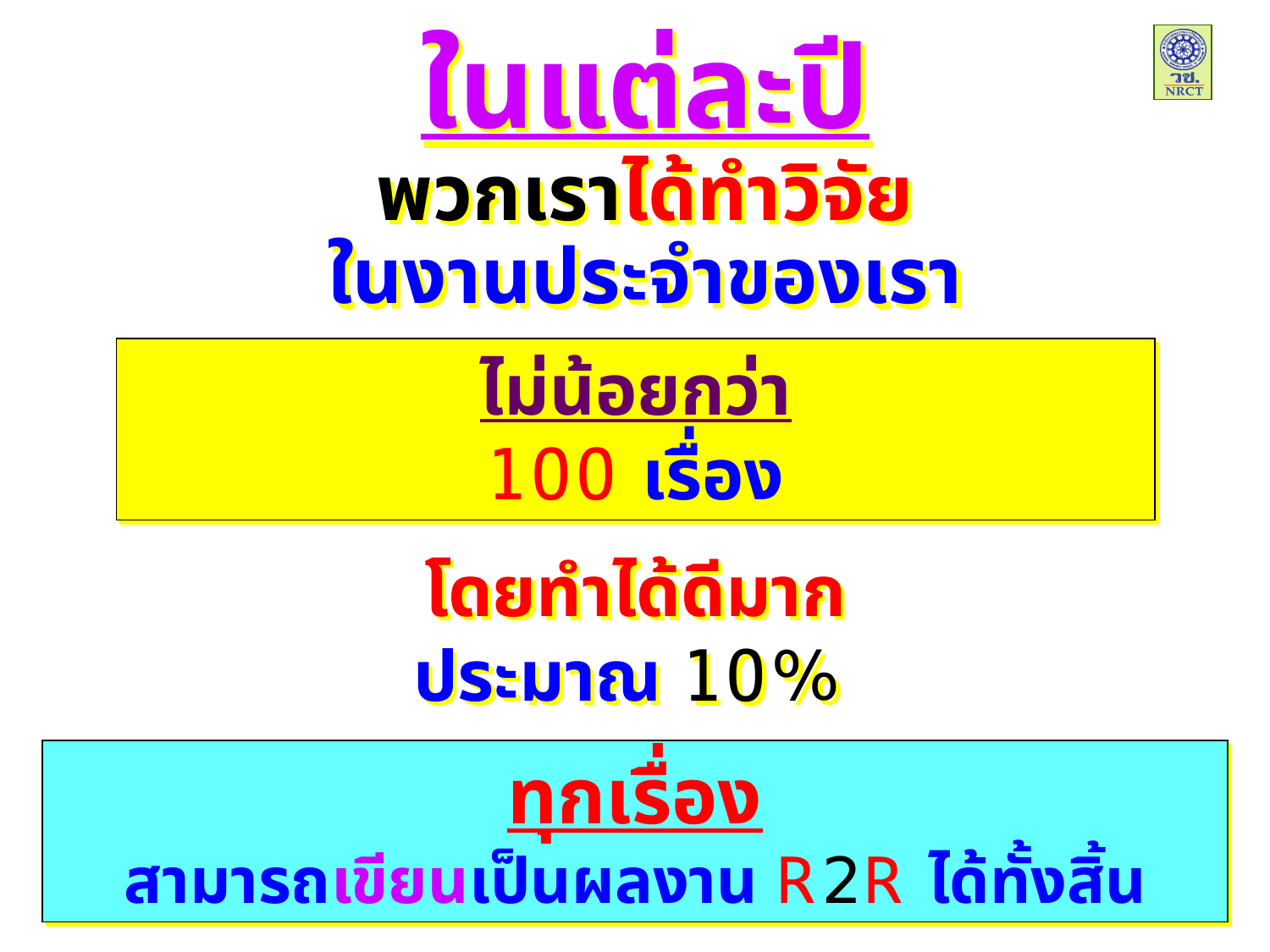

ในแต่ละปี
พวกเราได้ทำวิจัย
ในงานประจำของเรา
ไม่น้อยกว่า
100 เรื่อง
โดยทำได้ดีมาก
ประมาณ 10%
ทุกเรื่อง
สามารถเขียนเป็นผลงาน R2R ได้ทั้งสิ้น